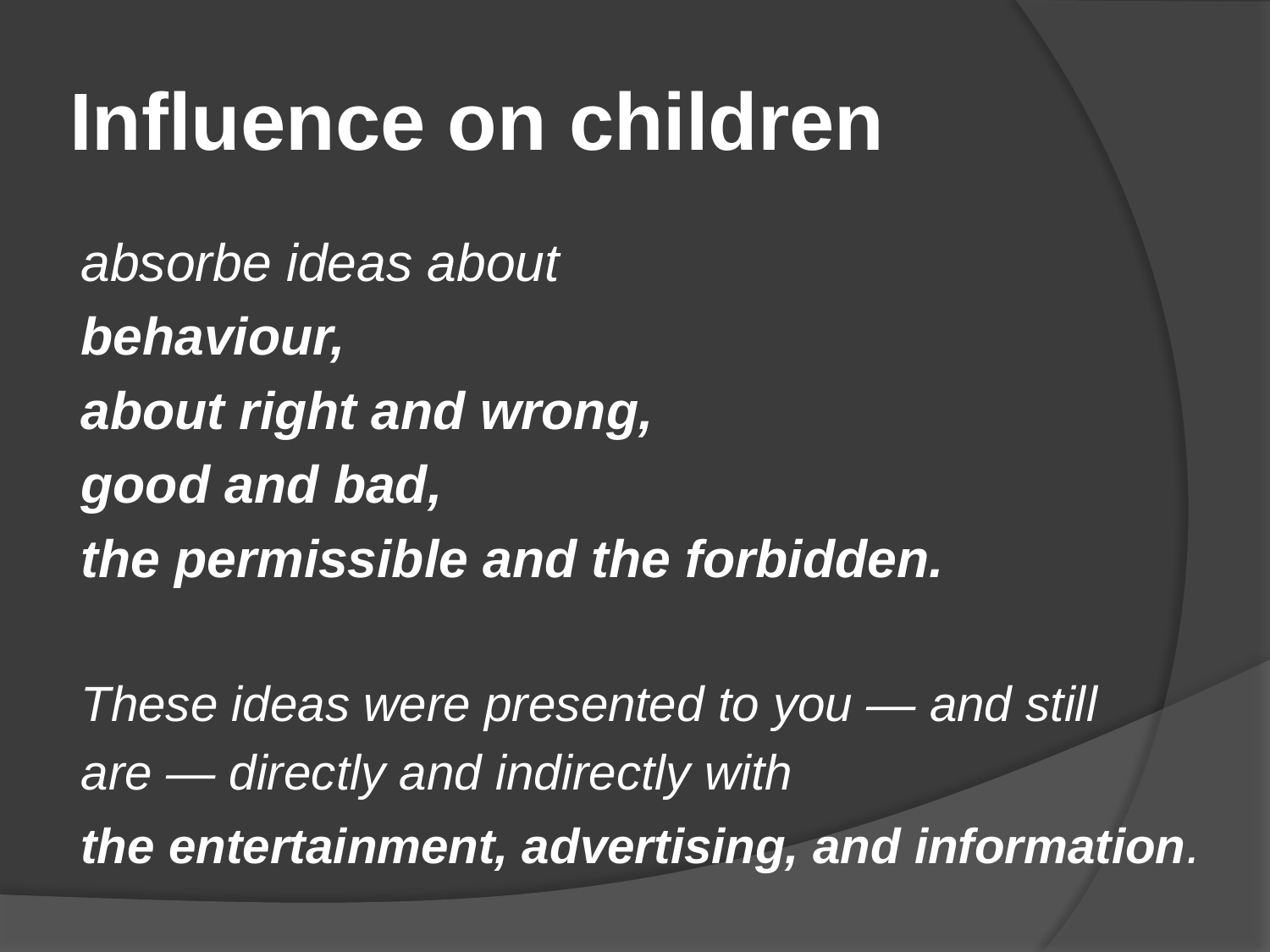

# Influence on children
absorbe ideas about
behaviour,
about right and wrong,
good and bad,
the permissible and the forbidden.

These ideas were presented to you — and still
are — directly and indirectly with
the entertainment, advertising, and information.